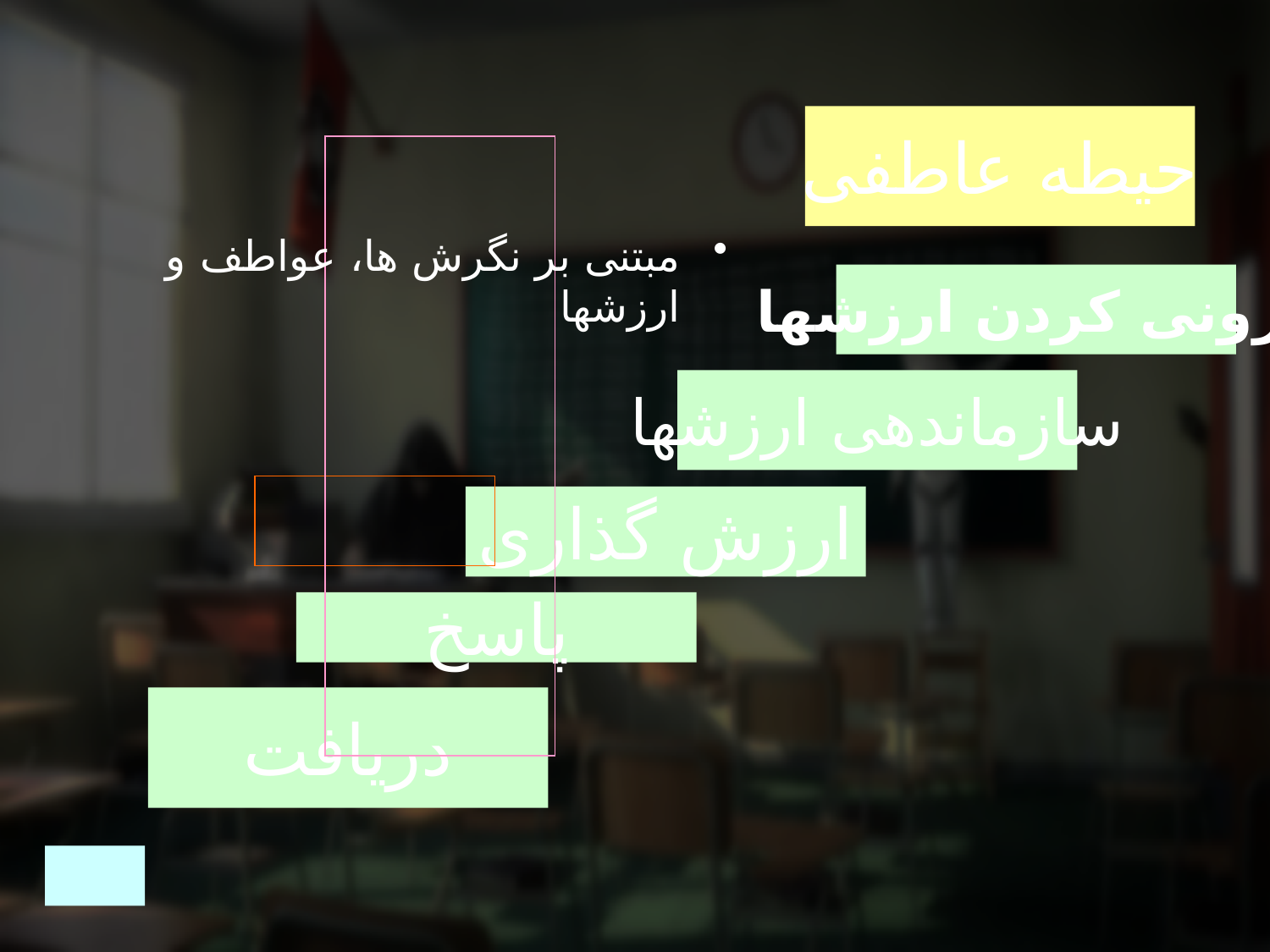

حیطه عاطفی

مبتنی بر نگرش ها، عواطف و ارزشها
درونی کردن ارزشها
سازماندهی ارزشها

ارزش گذاری
پاسخ
دریافت